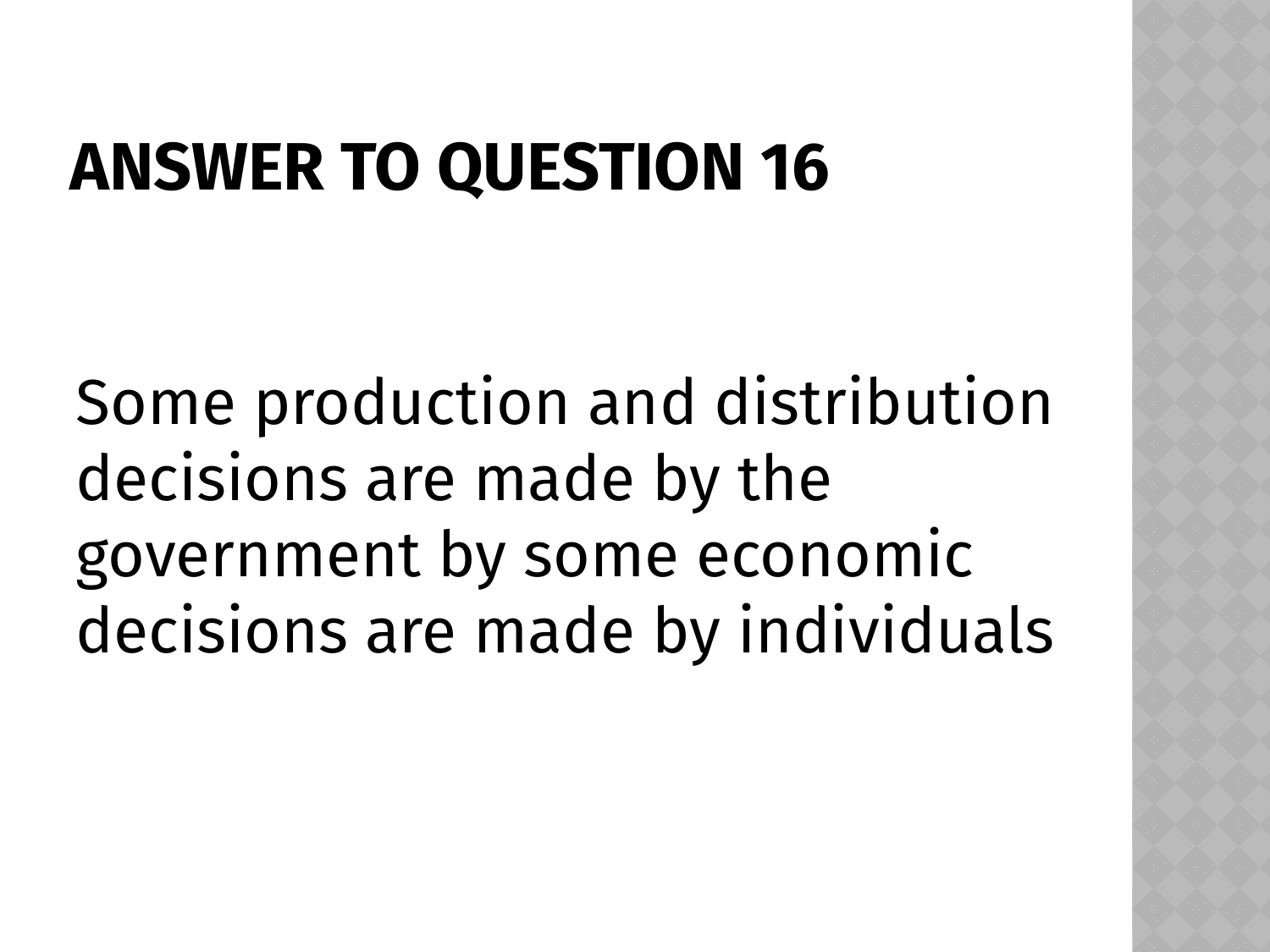

# Answer to Question 16

Some production and distribution decisions are made by the government by some economic decisions are made by individuals